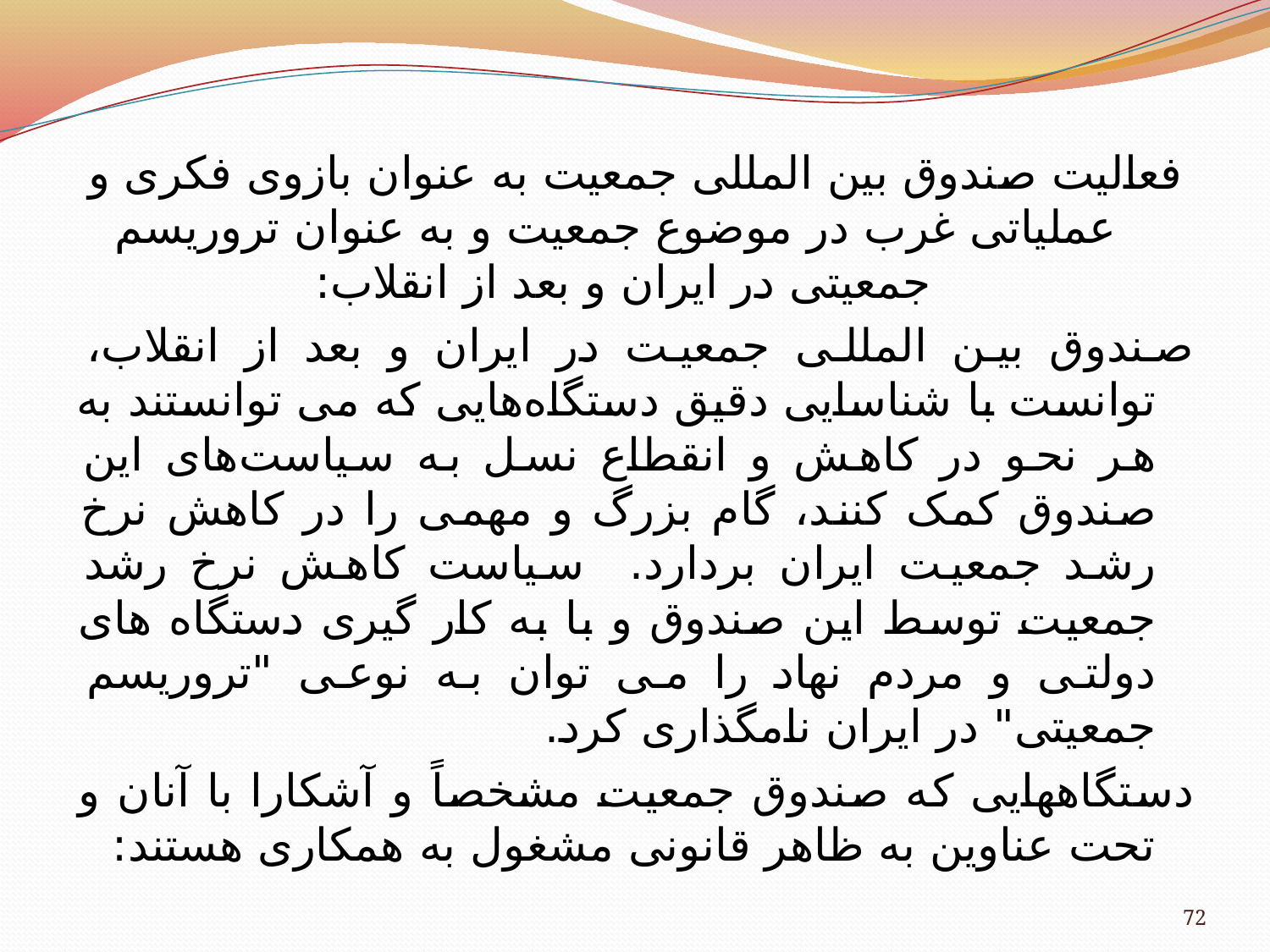

فعالیت صندوق بین المللی جمعیت به عنوان بازوی فکری و عملیاتی غرب در موضوع جمعیت و به عنوان تروریسم جمعیتی در ایران و بعد از انقلاب:
	صندوق بین المللی جمعیت در ایران و بعد از انقلاب، توانست با شناسایی دقیق دستگاه‌هایی که می توانستند به هر نحو در کاهش و انقطاع نسل به سیاست‌های این صندوق کمک کنند، گام بزرگ و مهمی را در کاهش نرخ رشد جمعیت ایران بردارد.  سیاست کاهش نرخ رشد جمعیت توسط این صندوق و با به کار گیری دستگاه های دولتی و مردم نهاد را می توان به نوعی "تروریسم جمعیتی" در ایران نامگذاری کرد.
	دستگاههایی که صندوق جمعیت مشخصاً و آشکارا با آنان و تحت عناوین به ظاهر قانونی مشغول به همکاری هستند:

72